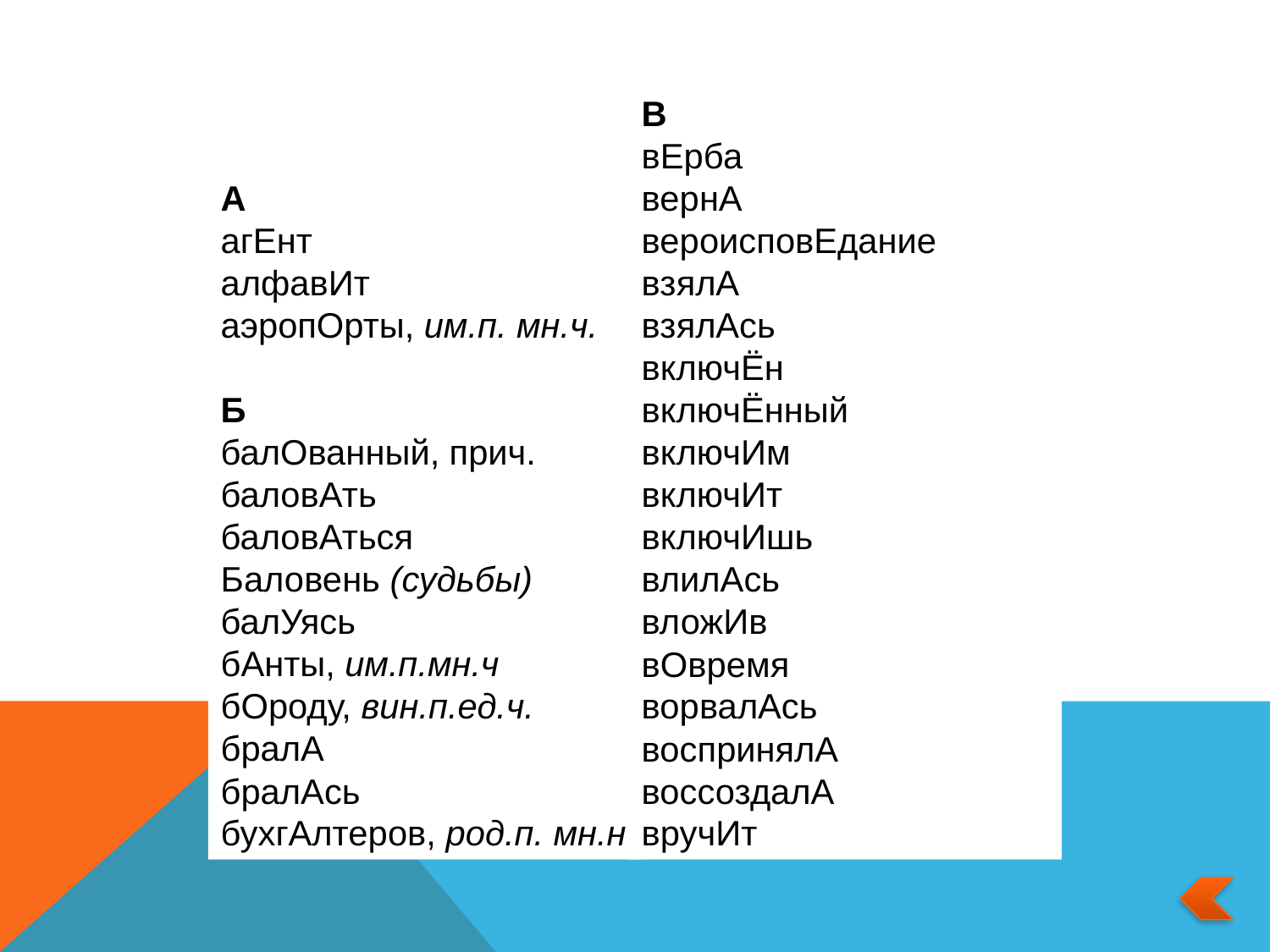

В
вЕрба
вернА
вероисповЕдание
взялА
взялАсь
включЁн
включЁнный
включИм
включИт
включИшь
влилАсь
вложИв
вОвремя
ворвалАсь
воспринялА
воссоздалА
вручИт
А
агЕнт
алфавИт
аэропОрты, им.п. мн.ч.
Б
балОванный, прич.
баловАть
баловАться
Баловень (судьбы)
балУясь
бАнты, им.п.мн.ч
бОроду, вин.п.ед.ч.
бралА
бралАсь
бухгАлтеров, род.п. мн.н